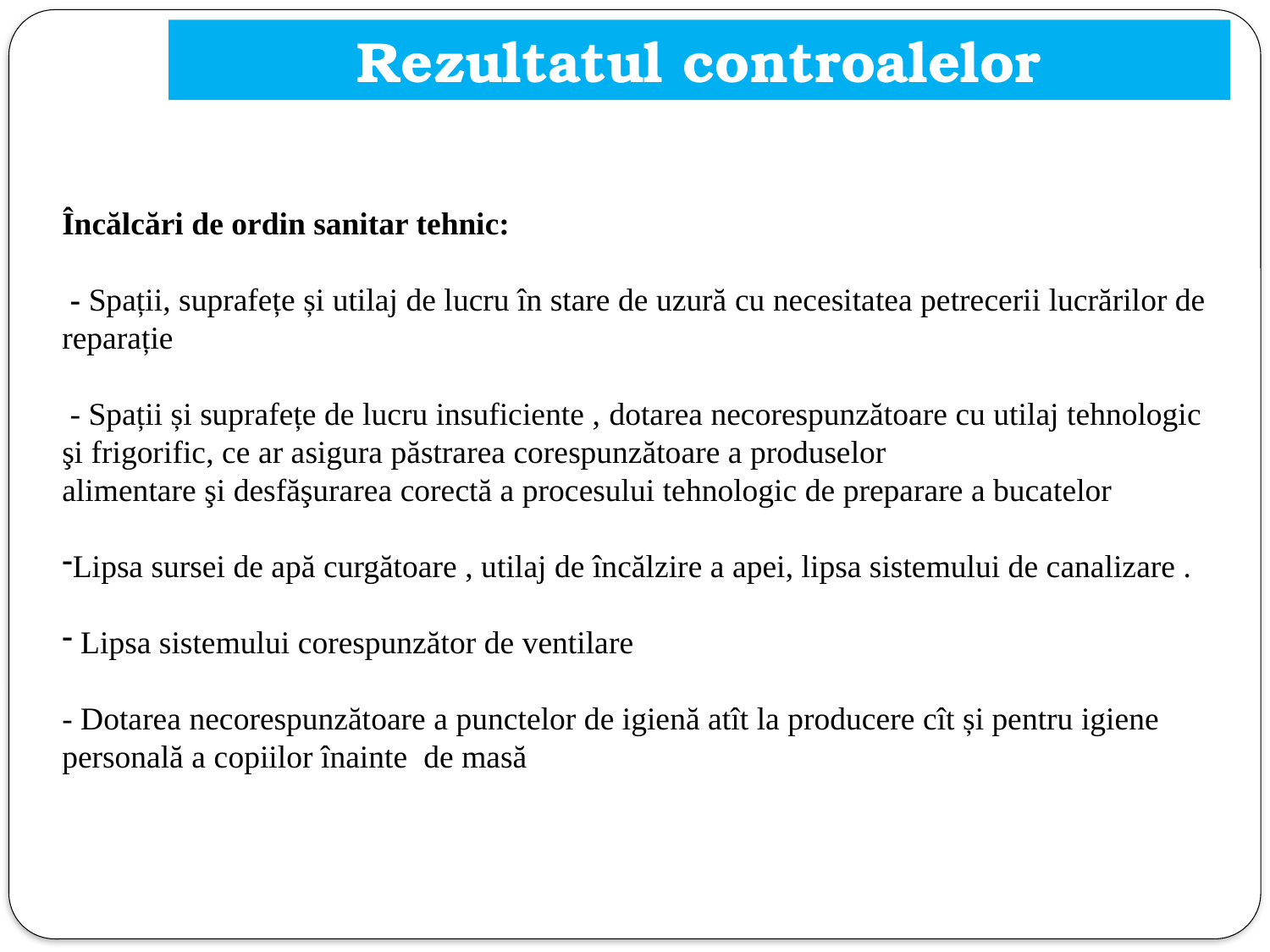

Rezultatul controalelor

Încălcări de ordin sanitar tehnic:

 - Spații, suprafețe și utilaj de lucru în stare de uzură cu necesitatea petrecerii lucrărilor de reparație

 - Spații și suprafețe de lucru insuficiente , dotarea necorespunzătoare cu utilaj tehnologic şi frigorific, ce ar asigura păstrarea corespunzătoare a produselor
alimentare şi desfăşurarea corectă a procesului tehnologic de preparare a bucatelor

Lipsa sursei de apă curgătoare , utilaj de încălzire a apei, lipsa sistemului de canalizare .

 Lipsa sistemului corespunzător de ventilare

- Dotarea necorespunzătoare a punctelor de igienă atît la producere cît și pentru igiene personală a copiilor înainte  de masă